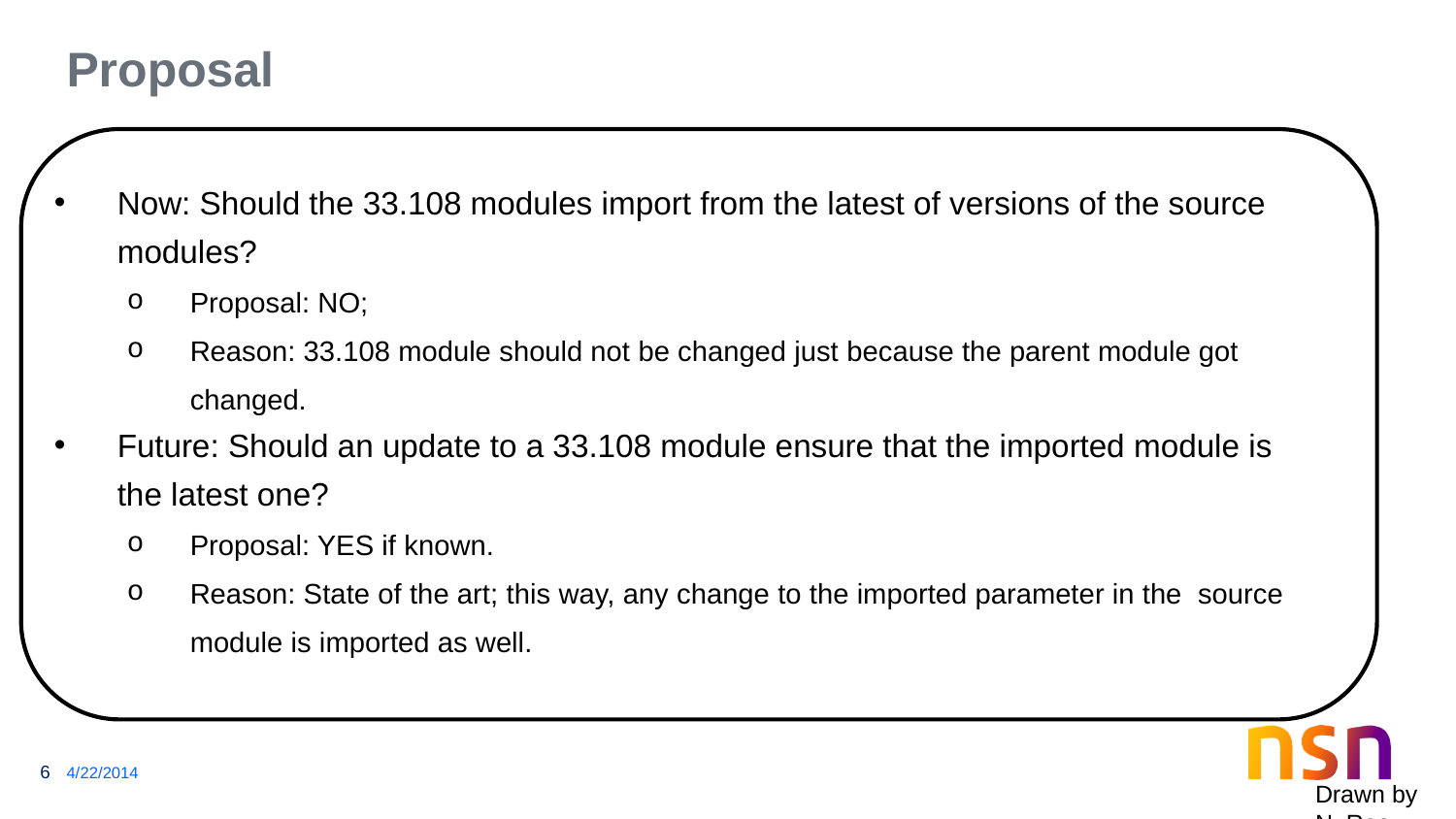

# Proposal

Now: Should the 33.108 modules import from the latest of versions of the source modules?
Proposal: NO;
Reason: 33.108 module should not be changed just because the parent module got changed.
Future: Should an update to a 33.108 module ensure that the imported module is the latest one?
Proposal: YES if known.
Reason: State of the art; this way, any change to the imported parameter in the  source module is imported as well.
4/22/2014
Drawn by N. Rao